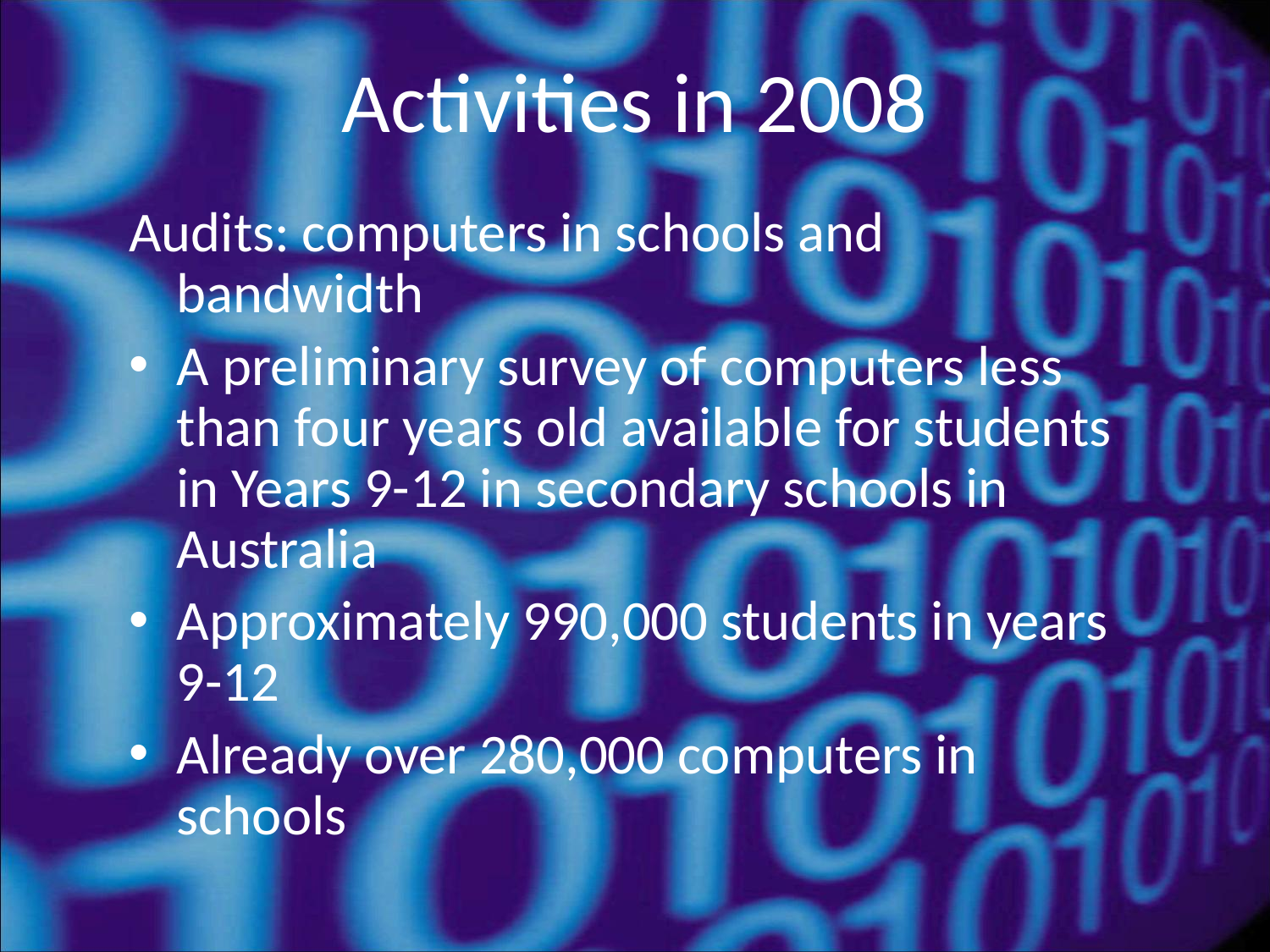

# Activities in 2008
Audits: computers in schools and bandwidth
A preliminary survey of computers less than four years old available for students in Years 9-12 in secondary schools in Australia
Approximately 990,000 students in years 9-12
Already over 280,000 computers in schools